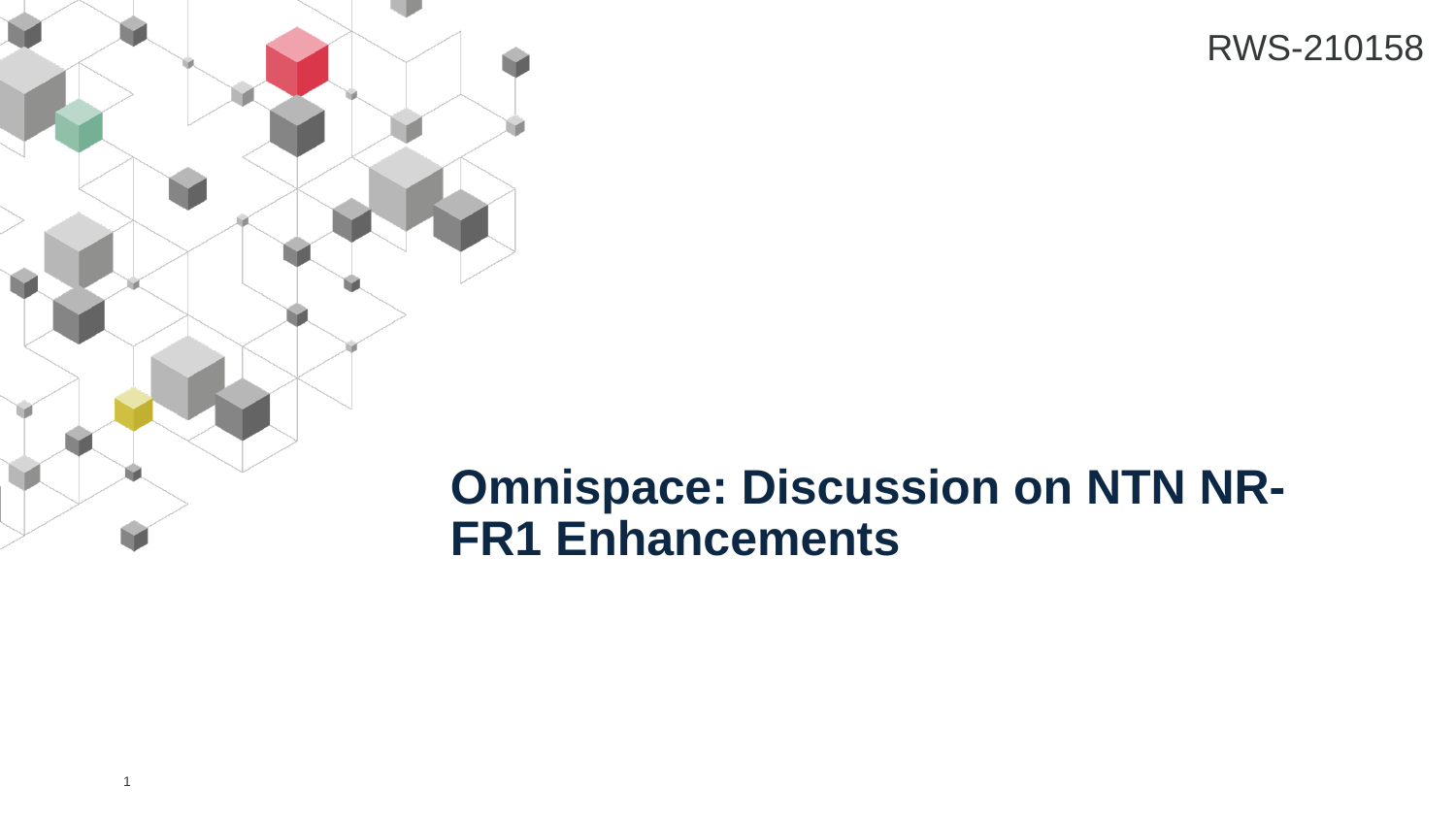

# Omnispace: Discussion on NTN NR-FR1 Enhancements